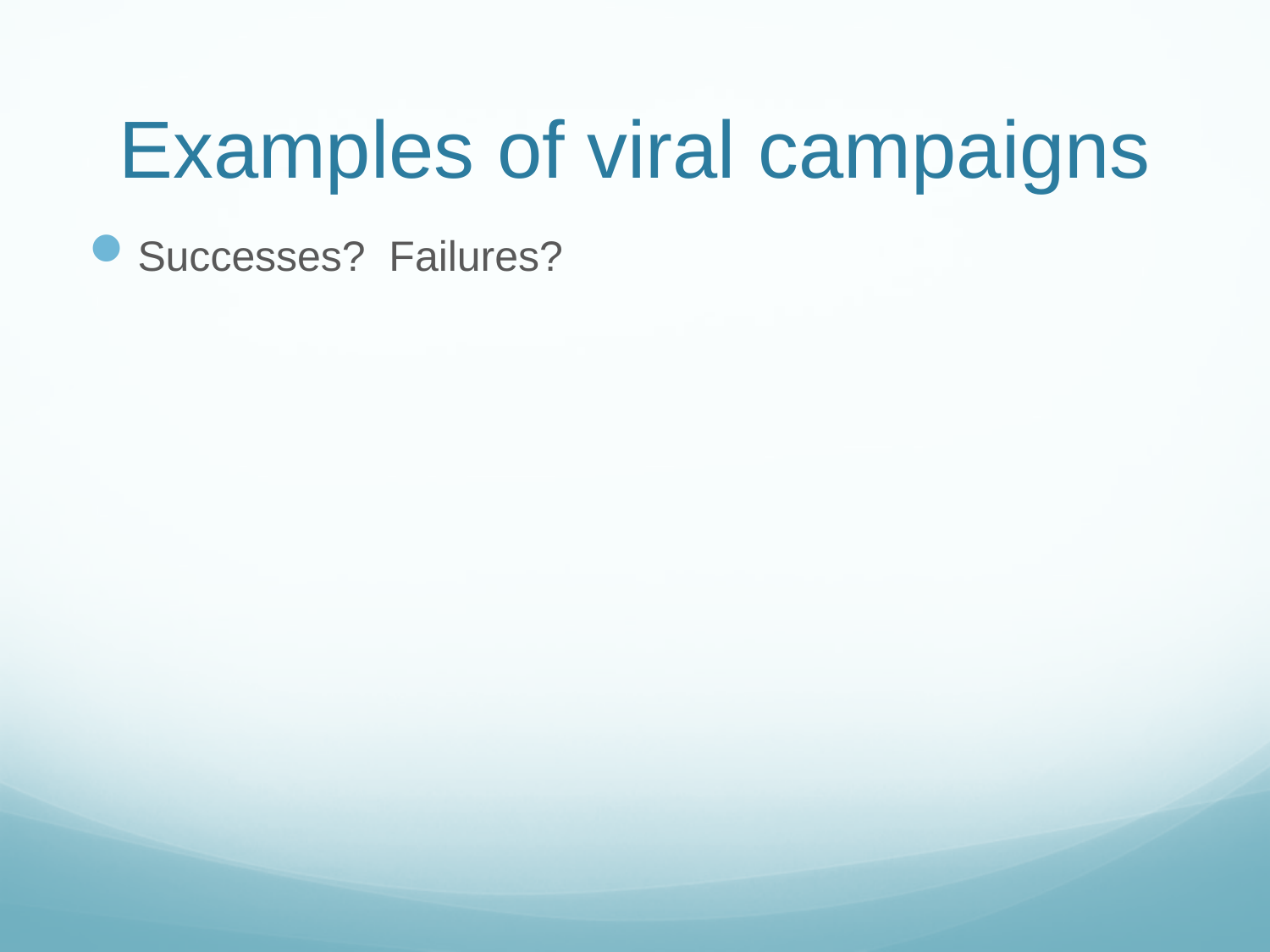

# Examples of viral campaigns
Successes?  Failures?